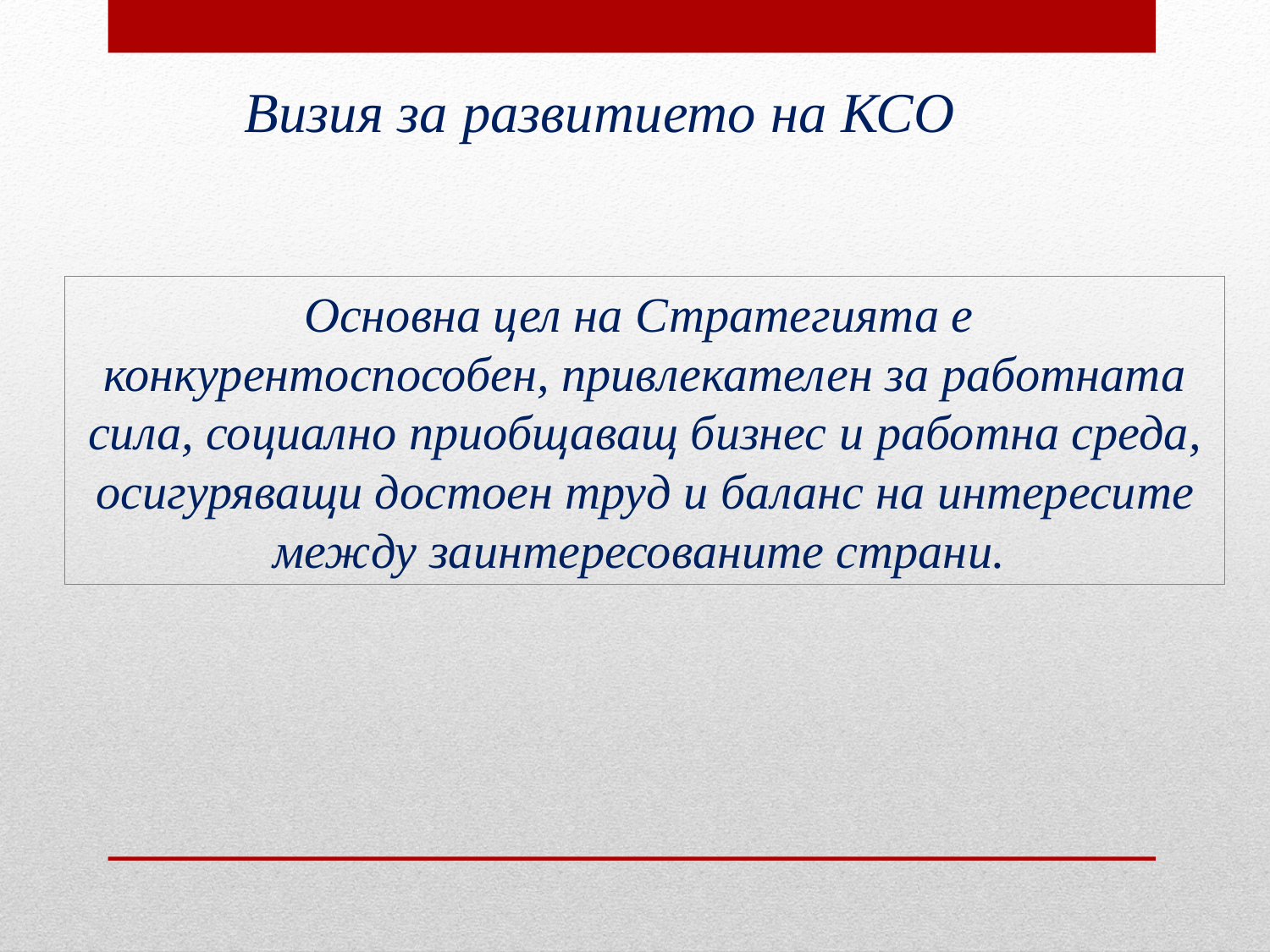

Визия за развитието на КСО
Основна цел на Стратегията е  конкурентоспособен, привлекателен за работната сила, социално приобщаващ бизнес и работна среда, осигуряващи достоен труд и баланс на интересите между заинтересованите страни.